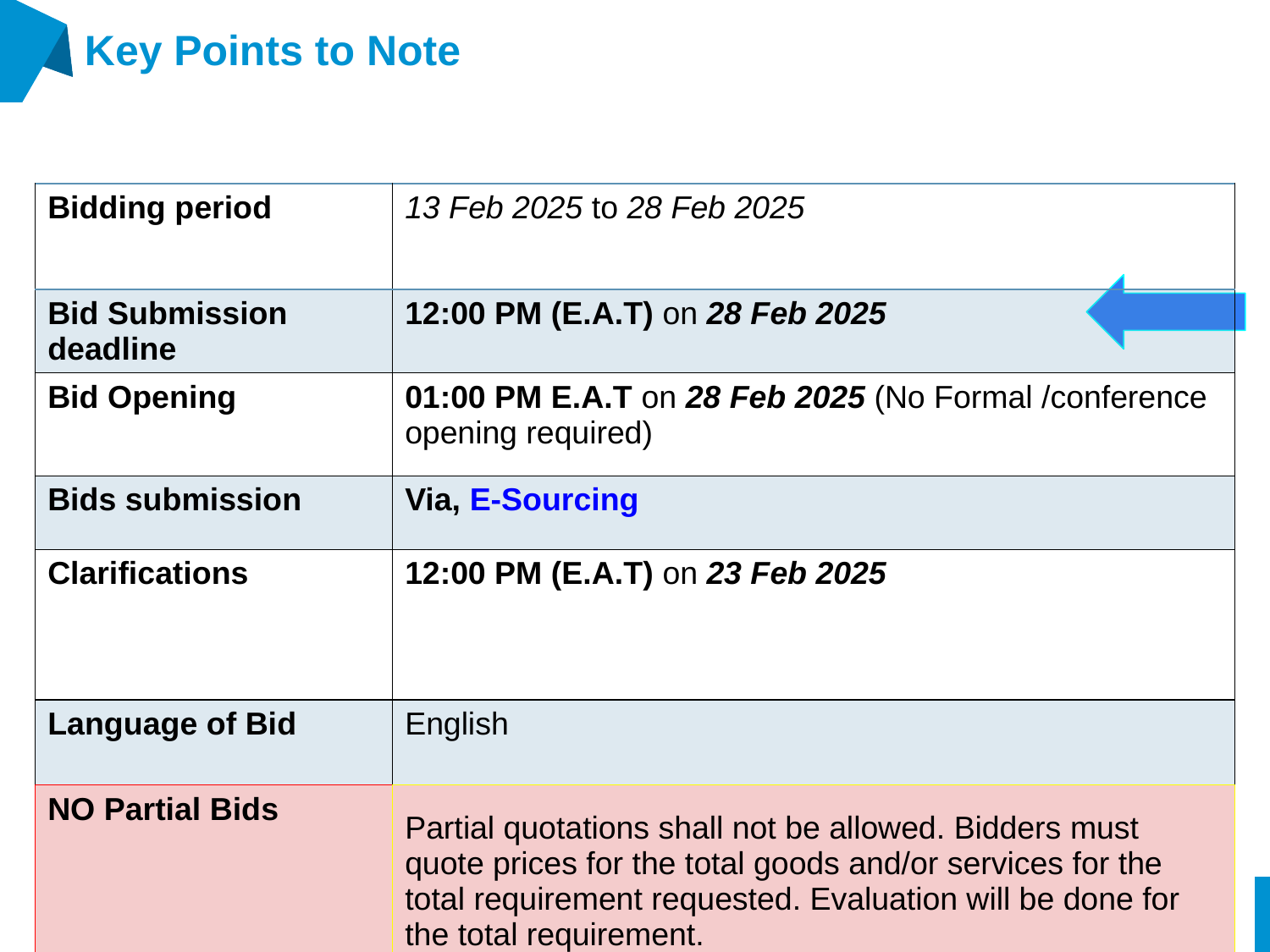

# Key Points to Note
| Bidding period | 13 Feb 2025 to 28 Feb 2025 |
| --- | --- |
| Bid Submission deadline | 12:00 PM (E.A.T) on 28 Feb 2025 |
| Bid Opening | 01:00 PM E.A.T on 28 Feb 2025 (No Formal /conference opening required) |
| Bids submission | Via, E-Sourcing |
| Clarifications | 12:00 PM (E.A.T) on 23 Feb 2025 |
| Language of Bid | English |
| NO Partial Bids | Partial quotations shall not be allowed. Bidders must quote prices for the total goods and/or services for the total requirement requested. Evaluation will be done for the total requirement. |